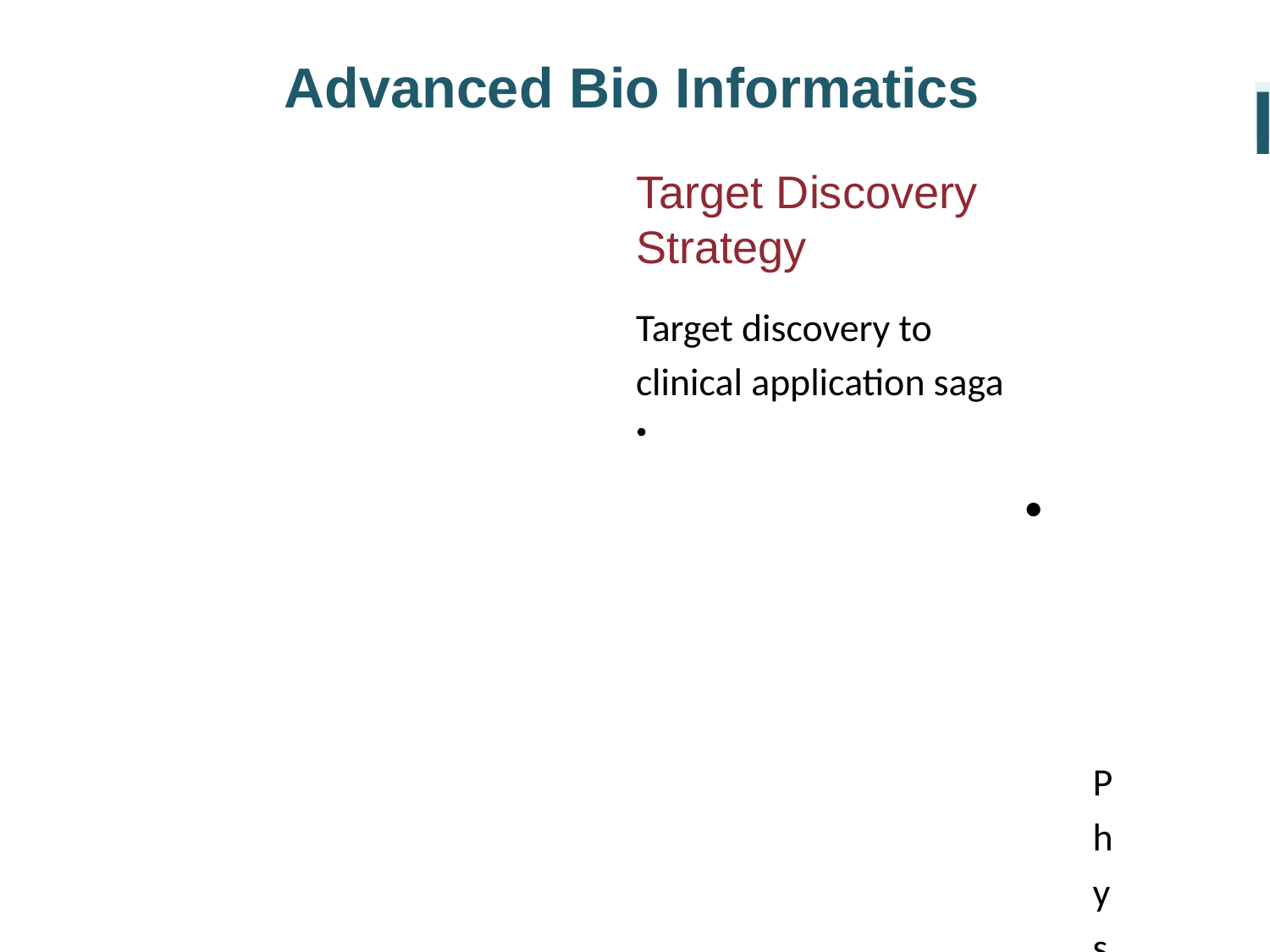

Advanced Bio Informatics
I
Target Discovery Strategy
Target discovery to clinical application saga •
•    Physiology-based approach
•    Target-based approach